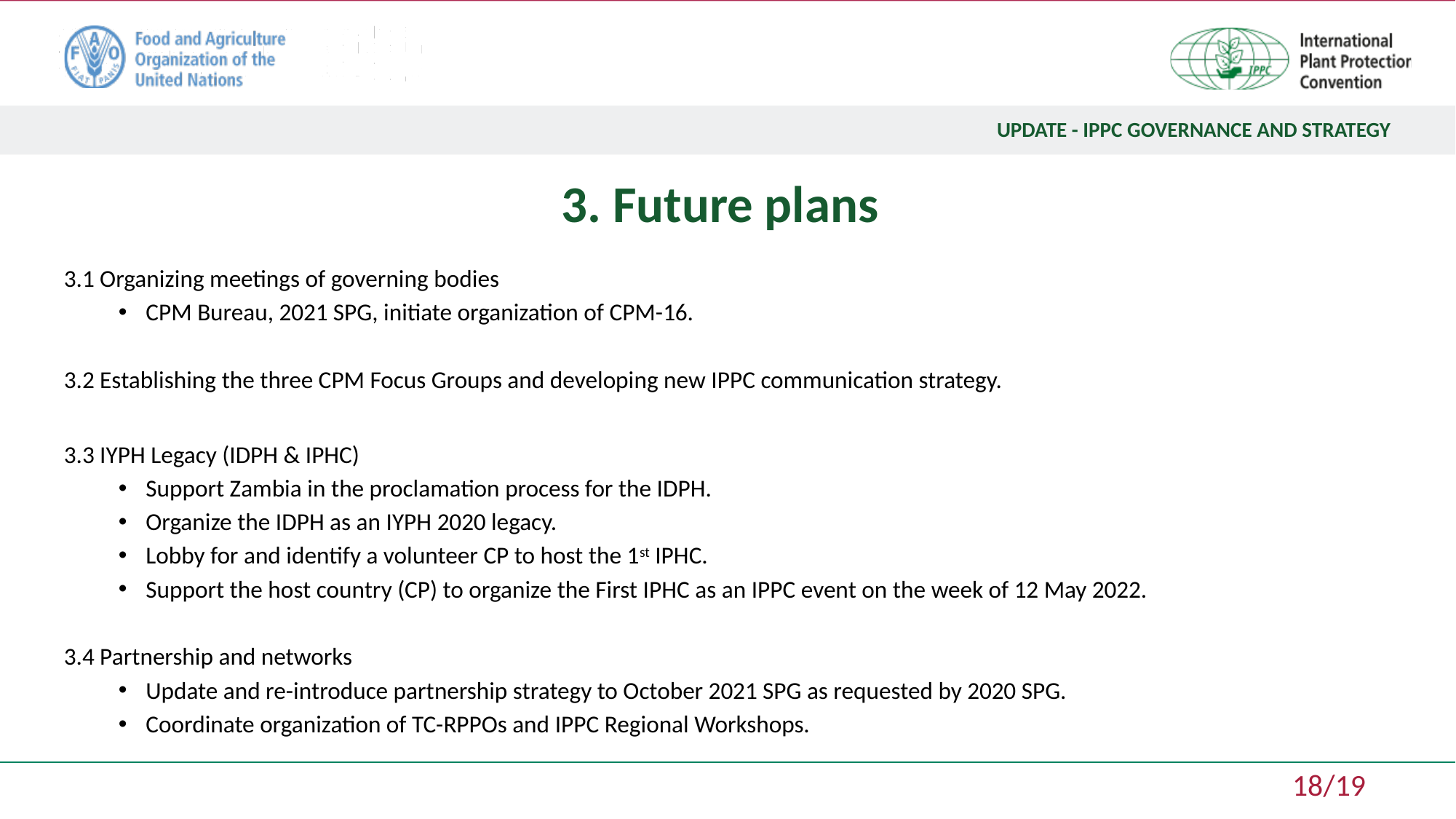

3. Future plans

3.1 Organizing meetings of governing bodies
CPM Bureau, 2021 SPG, initiate organization of CPM-16.

3.2 Establishing the three CPM Focus Groups and developing new IPPC communication strategy.

3.3 IYPH Legacy (IDPH & IPHC)
Support Zambia in the proclamation process for the IDPH.
Organize the IDPH as an IYPH 2020 legacy.
Lobby for and identify a volunteer CP to host the 1st IPHC.
Support the host country (CP) to organize the First IPHC as an IPPC event on the week of 12 May 2022.

3.4 Partnership and networks
Update and re-introduce partnership strategy to October 2021 SPG as requested by 2020 SPG.
Coordinate organization of TC-RPPOs and IPPC Regional Workshops.